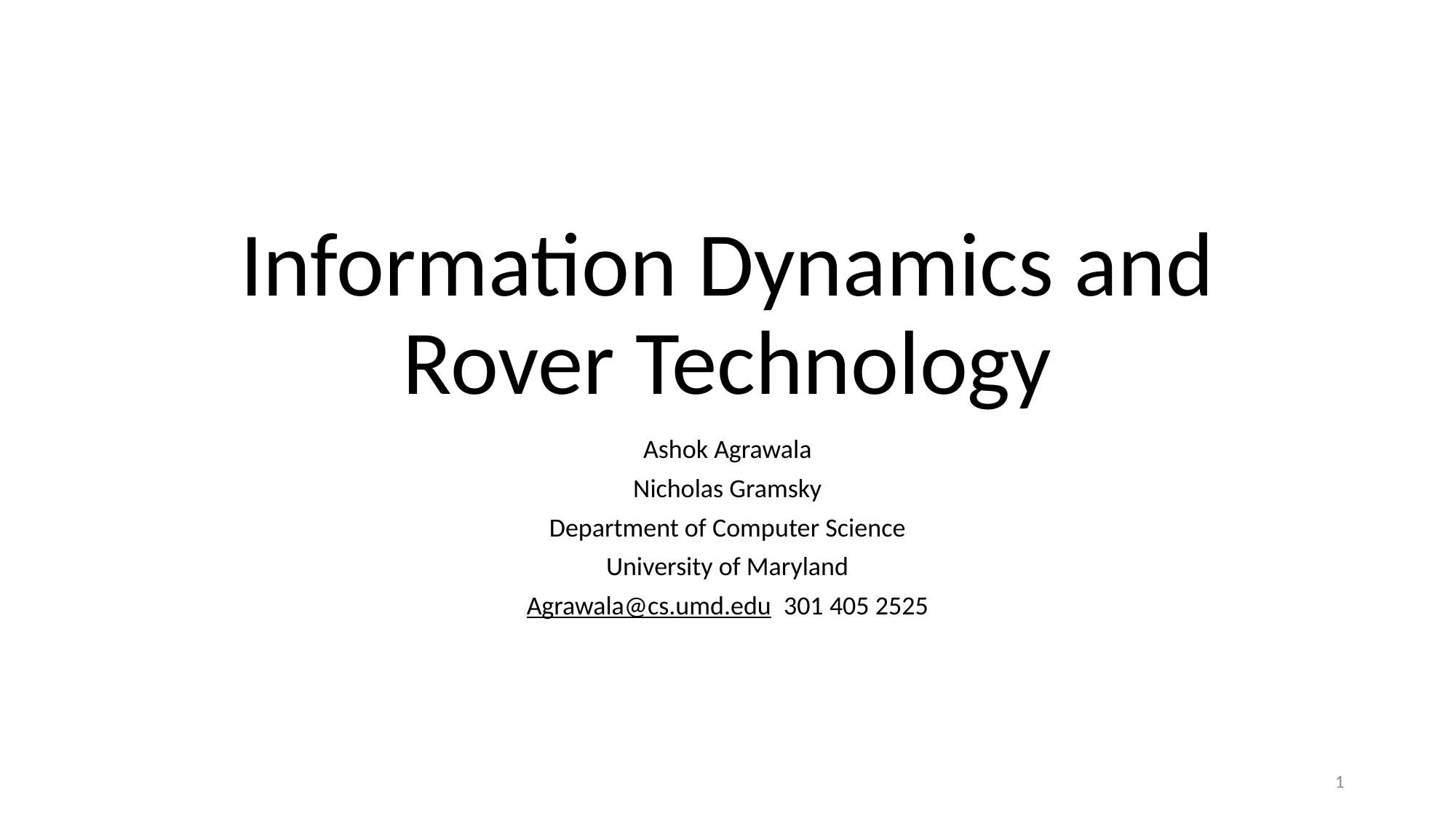

# Information Dynamics and Rover Technology
Ashok Agrawala
Nicholas Gramsky
Department of Computer Science
University of Maryland
Agrawala@cs.umd.edu  301 405 2525
1